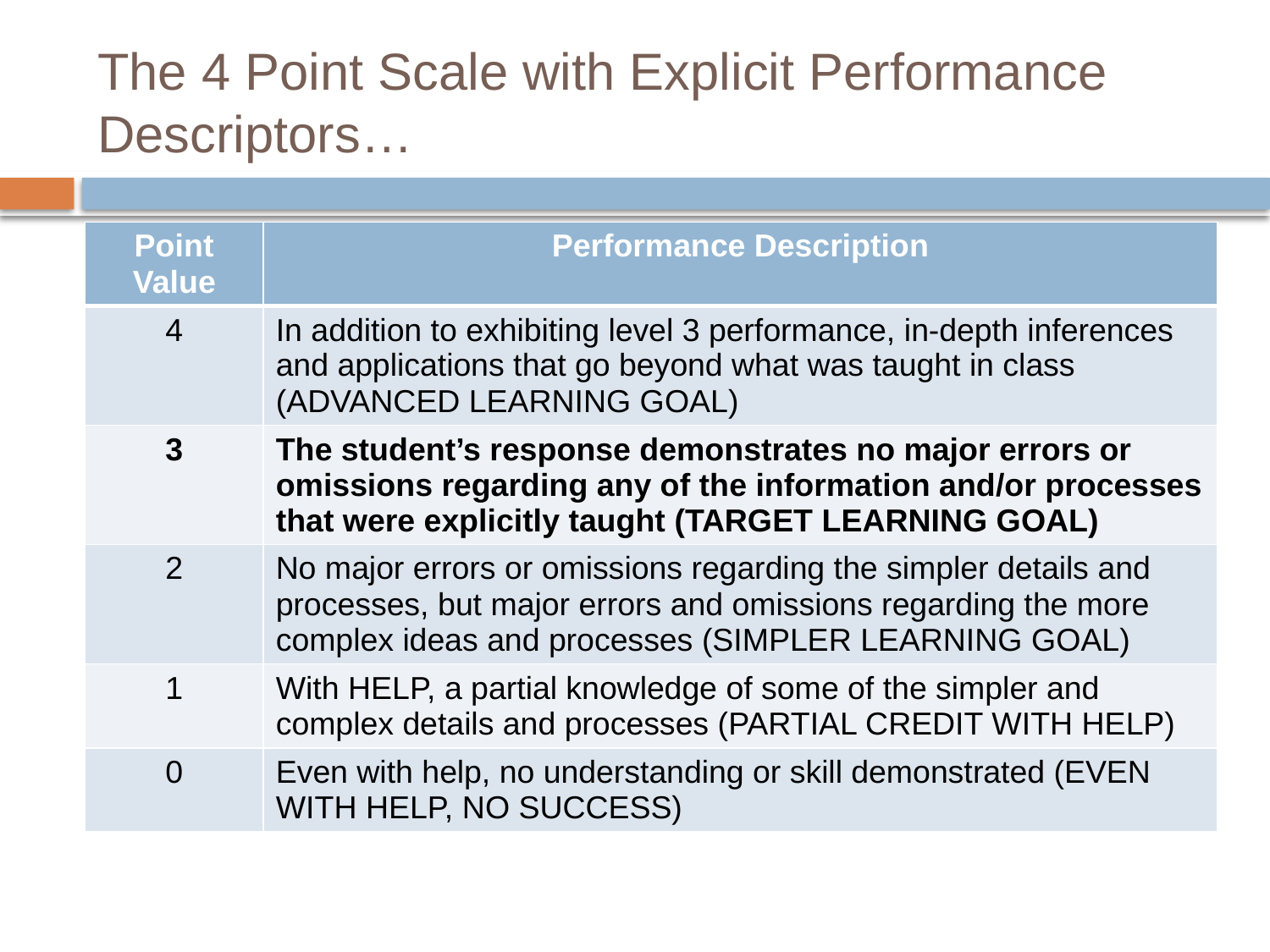

# The 4 Point Scale with Explicit Performance Descriptors…
| Point Value | Performance Description |
| --- | --- |
| 4 | In addition to exhibiting level 3 performance, in-depth inferences and applications that go beyond what was taught in class (ADVANCED LEARNING GOAL) |
| 3 | The student’s response demonstrates no major errors or omissions regarding any of the information and/or processes that were explicitly taught (TARGET LEARNING GOAL) |
| 2 | No major errors or omissions regarding the simpler details and processes, but major errors and omissions regarding the more complex ideas and processes (SIMPLER LEARNING GOAL) |
| 1 | With HELP, a partial knowledge of some of the simpler and complex details and processes (PARTIAL CREDIT WITH HELP) |
| 0 | Even with help, no understanding or skill demonstrated (EVEN WITH HELP, NO SUCCESS) |